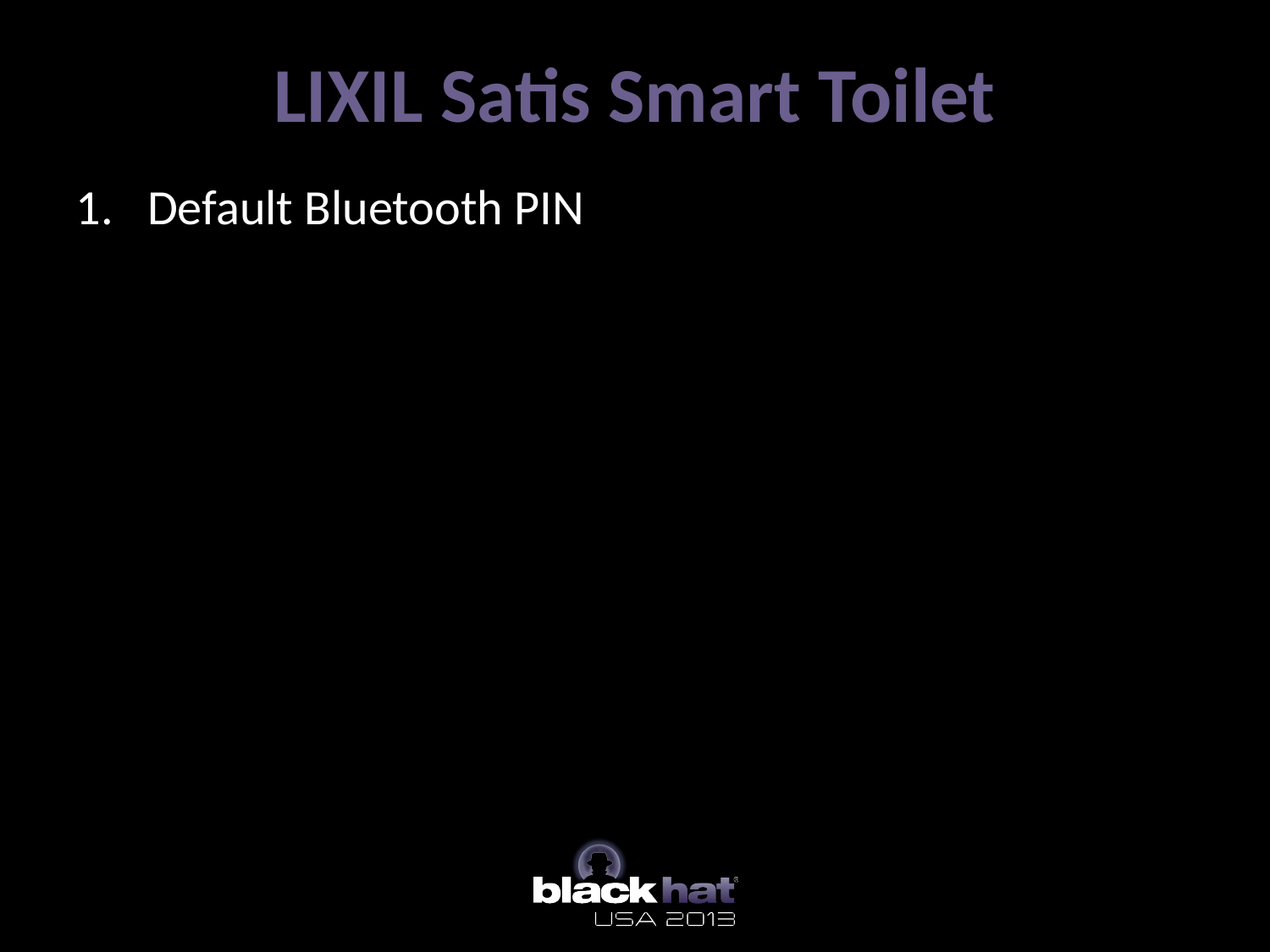

LIXIL Satis Smart Toilet
Default Bluetooth PIN